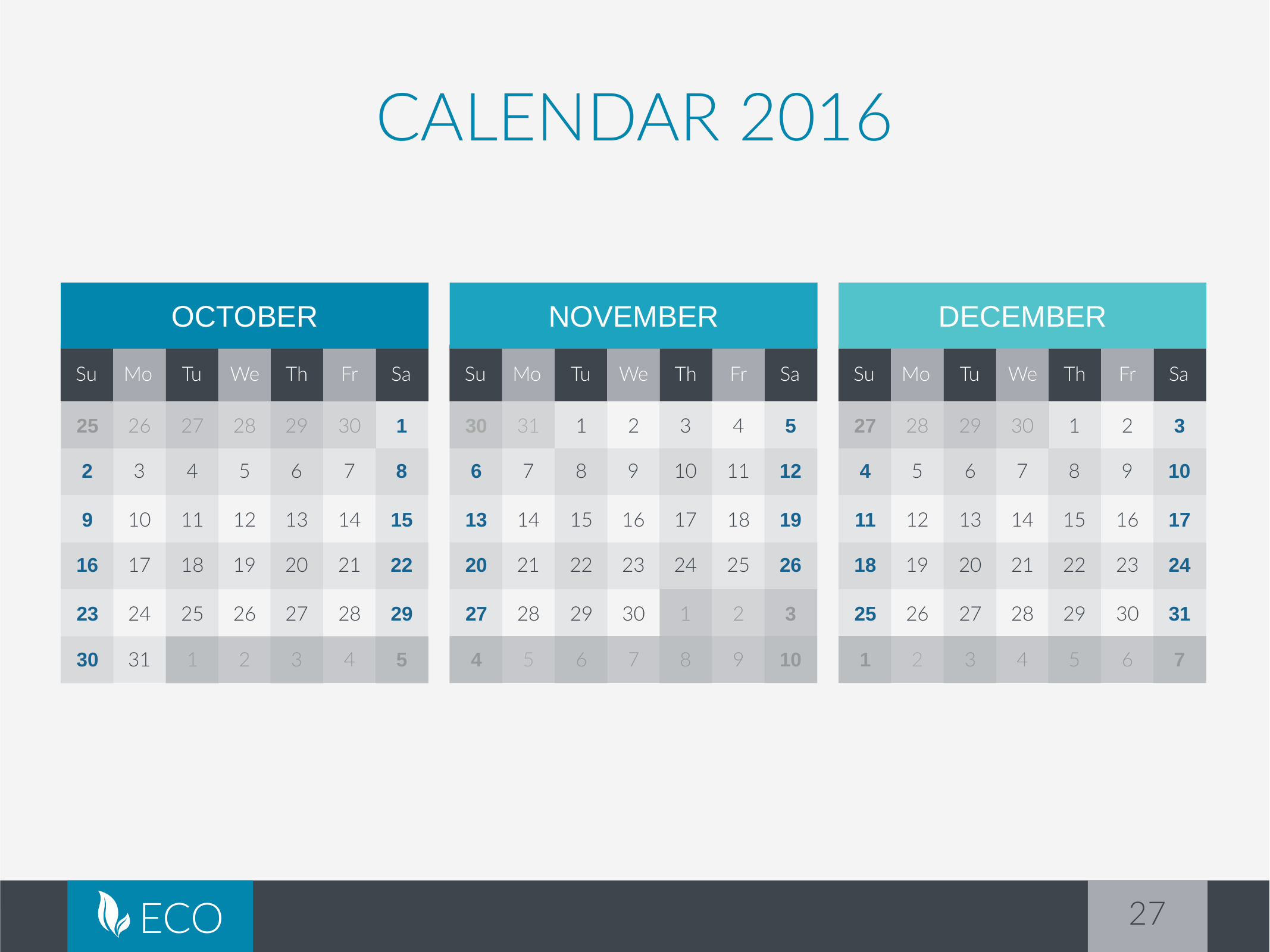

# Calendar 2016

OCTOBER
NOVEMBER
DECEMBER

Su
Mo
Tu
We
Th
Fr
Sa
Su
Mo
Tu
We
Th
Fr
Sa
Su
Mo
Tu
We
Th
Fr
Sa

1
5
3
25
26
27
28
29
30
30
31
1
2
3
4
27
28
29
30
1
2

2
8
6
12
4
10
3
4
5
6
7
7
8
9
10
11
5
6
7
8
9
9
15
13
19
11
17
10
11
12
13
14
14
15
16
17
18
12
13
14
15
16

16
22
20
26
18
24
17
18
19
20
21
21
22
23
24
25
19
20
21
22
23

23
29
27
25
31
24
25
26
27
28
28
29
30
1
2
3
26
27
28
29
30

30
31
1
2
3
4
5
4
5
6
7
8
9
10
1
2
3
4
5
6
7
27